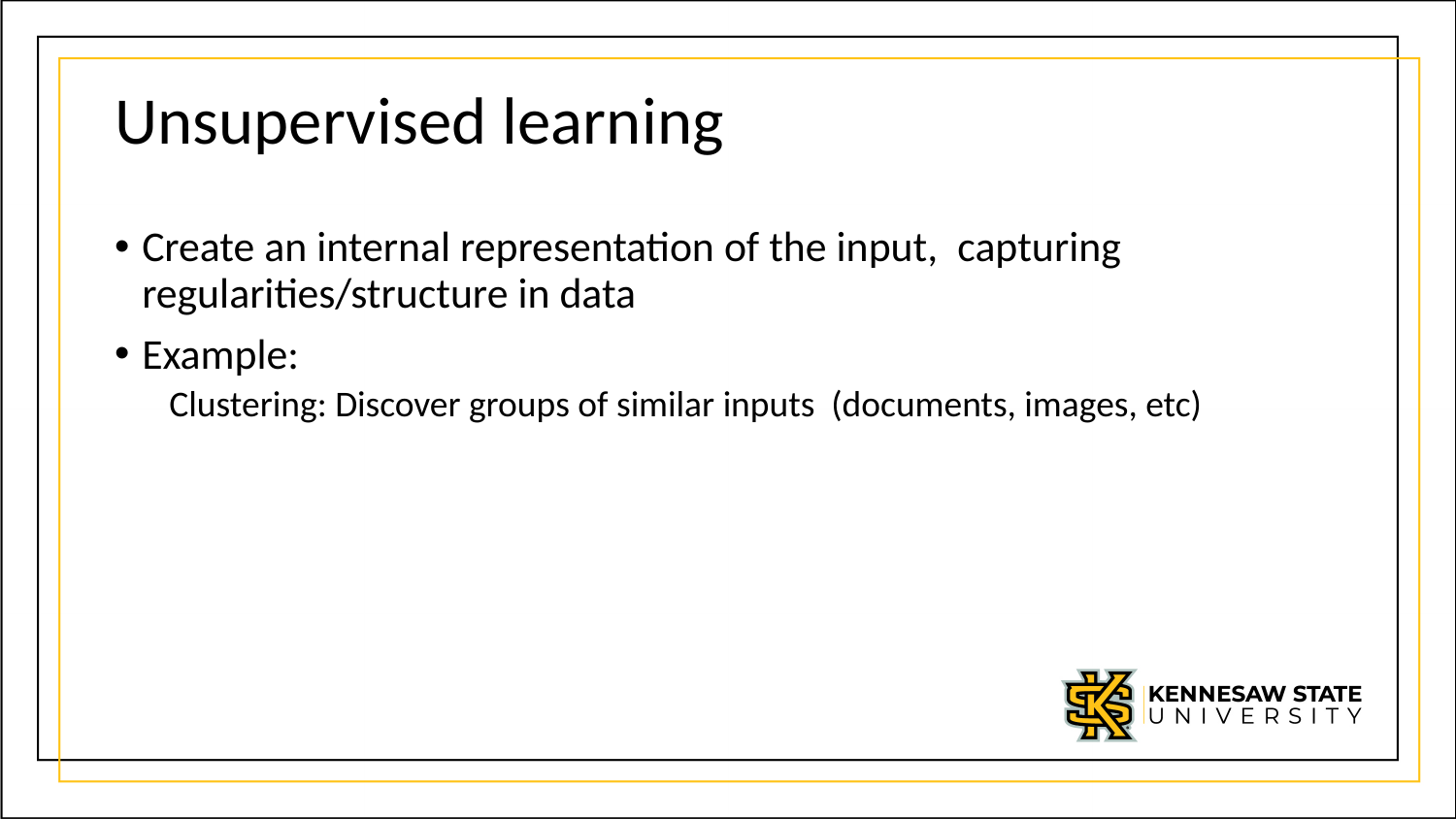

# Unsupervised learning
Create an internal representation of the input,  capturing	regularities/structure in data
Example:
Clustering: Discover groups of similar inputs  (documents, images, etc)